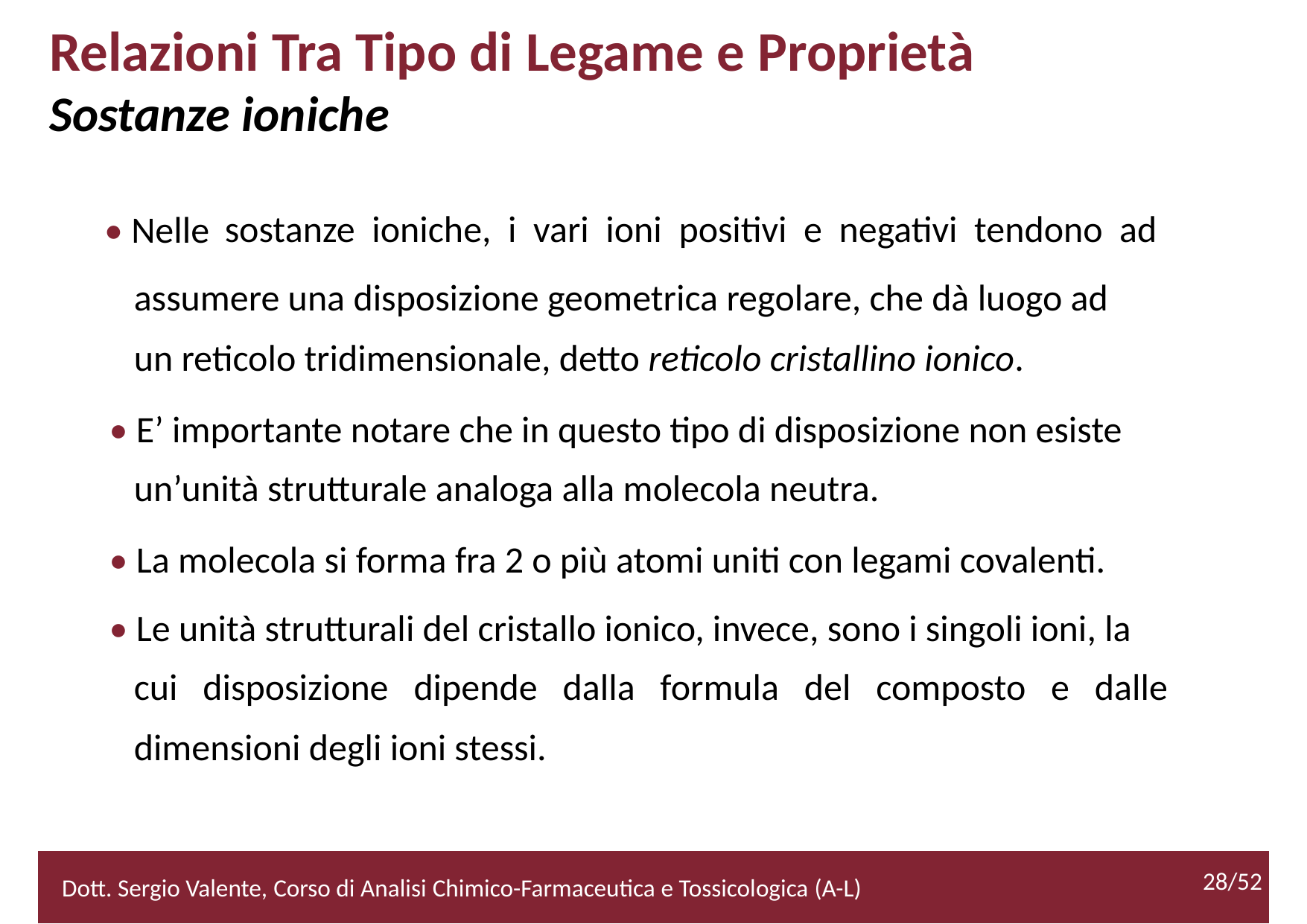

Relazioni Tra Tipo di Legame e Proprietà
Sostanze ioniche
• Nelle
sostanze  ioniche,  i  vari  ioni  positivi  e  negativi  tendono  ad
		assumere una disposizione geometrica regolare, che dà luogo ad

		un reticolo tridimensionale, detto reticolo cristallino ionico.

• E’ importante notare che in questo tipo di disposizione non esiste

		un’unità strutturale analoga alla molecola neutra.

• La molecola si forma fra 2 o più atomi uniti con legami covalenti.

• Le unità strutturali del cristallo ionico, invece, sono i singoli ioni, la

		cui   disposizione   dipende   dalla   formula   del   composto   e   dalle

		dimensioni degli ioni stessi.

			28/52

28/52
Dott. Sergio Valente, Corso di Analisi Chimico-Farmaceutica e Tossicologica (A-L)